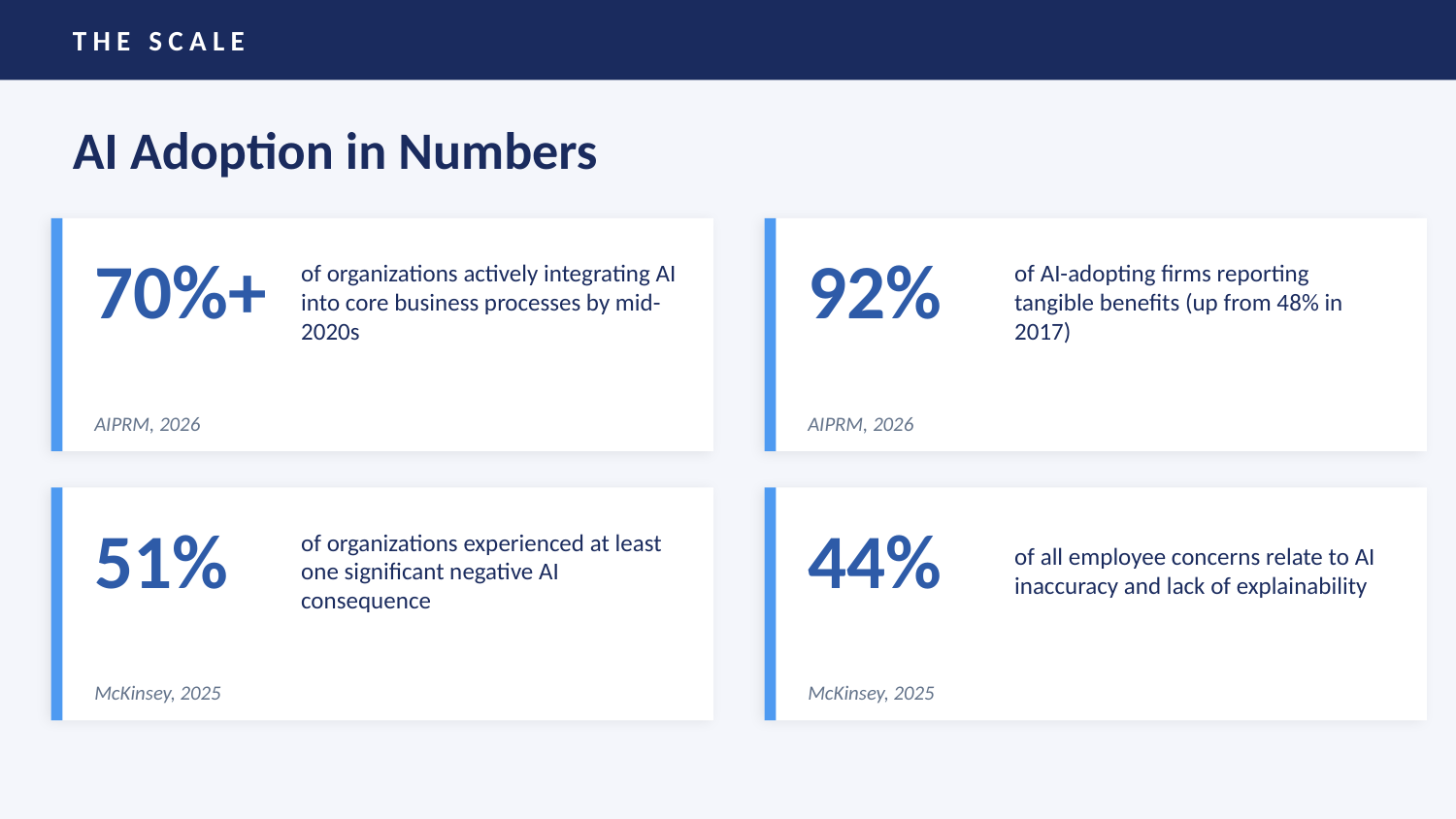

THE SCALE
AI Adoption in Numbers

70%+
of organizations actively integrating AI into core business processes by mid-2020s
92%
of AI-adopting firms reporting tangible benefits (up from 48% in 2017)
AIPRM, 2026
AIPRM, 2026

51%
of organizations experienced at least one significant negative AI consequence
44%
of all employee concerns relate to AI inaccuracy and lack of explainability
McKinsey, 2025
McKinsey, 2025